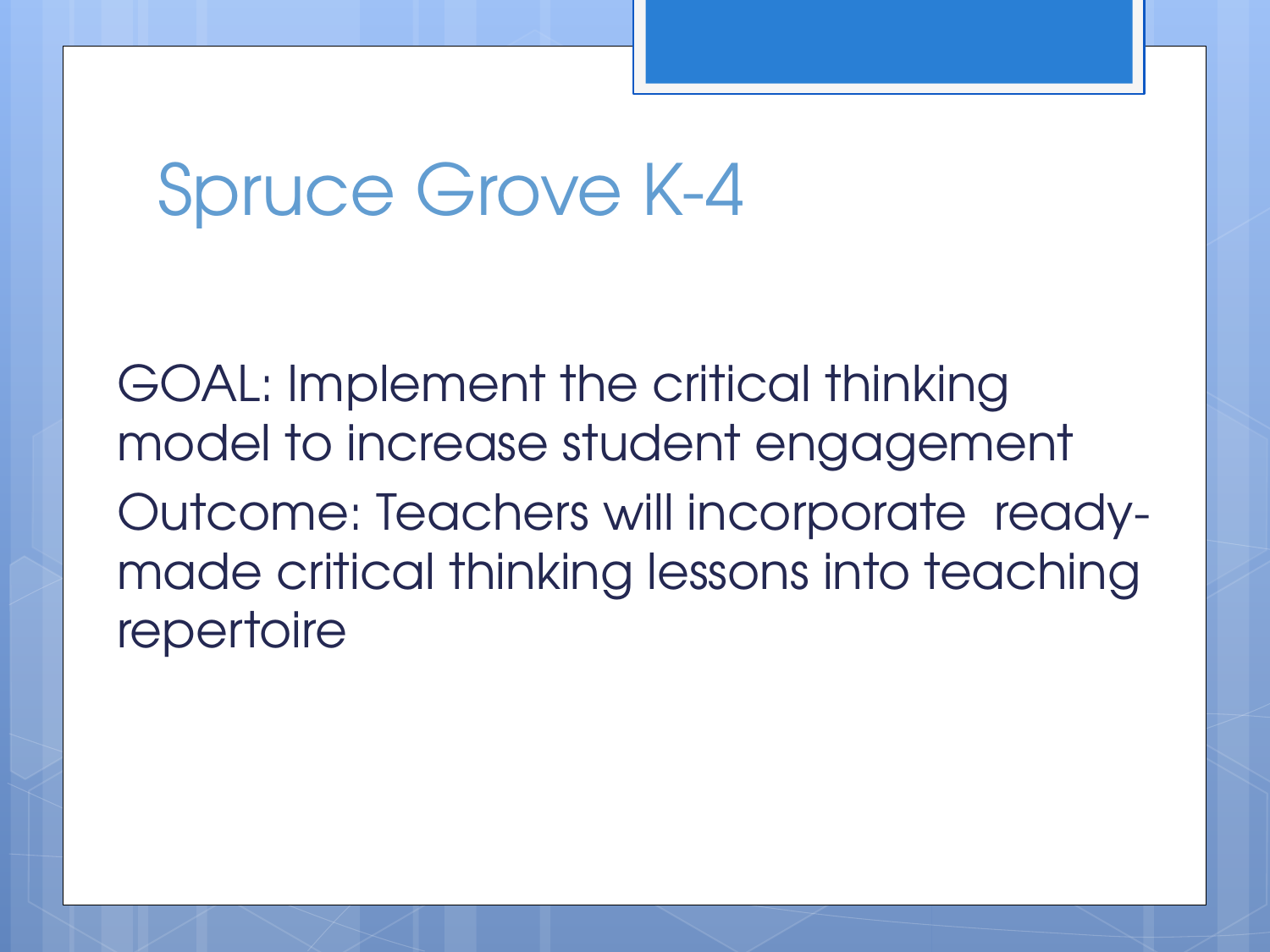

# Spruce Grove K-4
GOAL: Implement the critical thinking model to increase student engagement
Outcome: Teachers will incorporate  ready-made critical thinking lessons into teaching repertoire